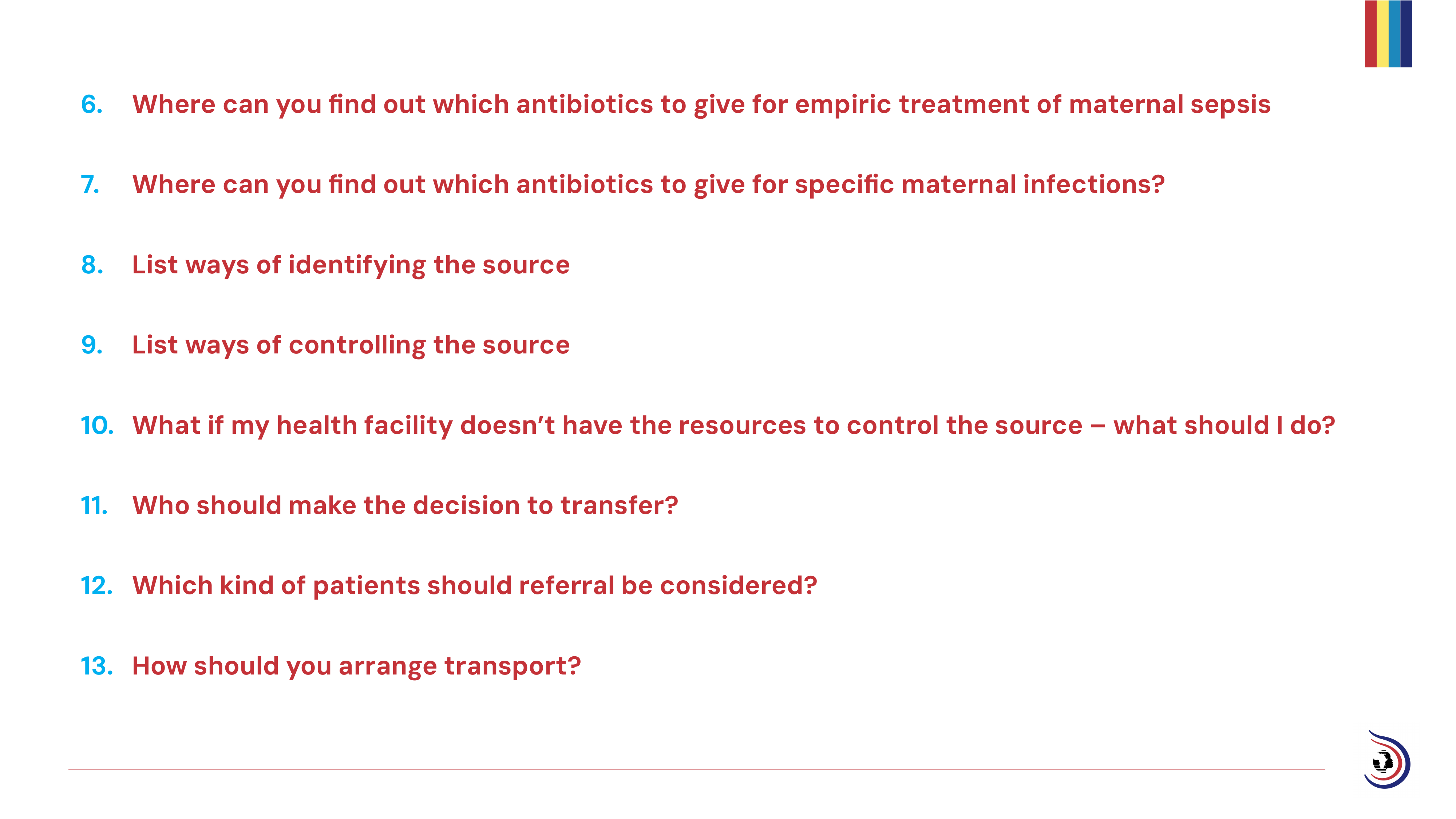

Where can you find out which antibiotics to give for empiric treatment of maternal sepsis

Where can you find out which antibiotics to give for specific maternal infections?

List ways of identifying the source

List ways of controlling the source

What if my health facility doesn’t have the resources to control the source – what should I do?

Who should make the decision to transfer?

Which kind of patients should referral be considered?

How should you arrange transport?